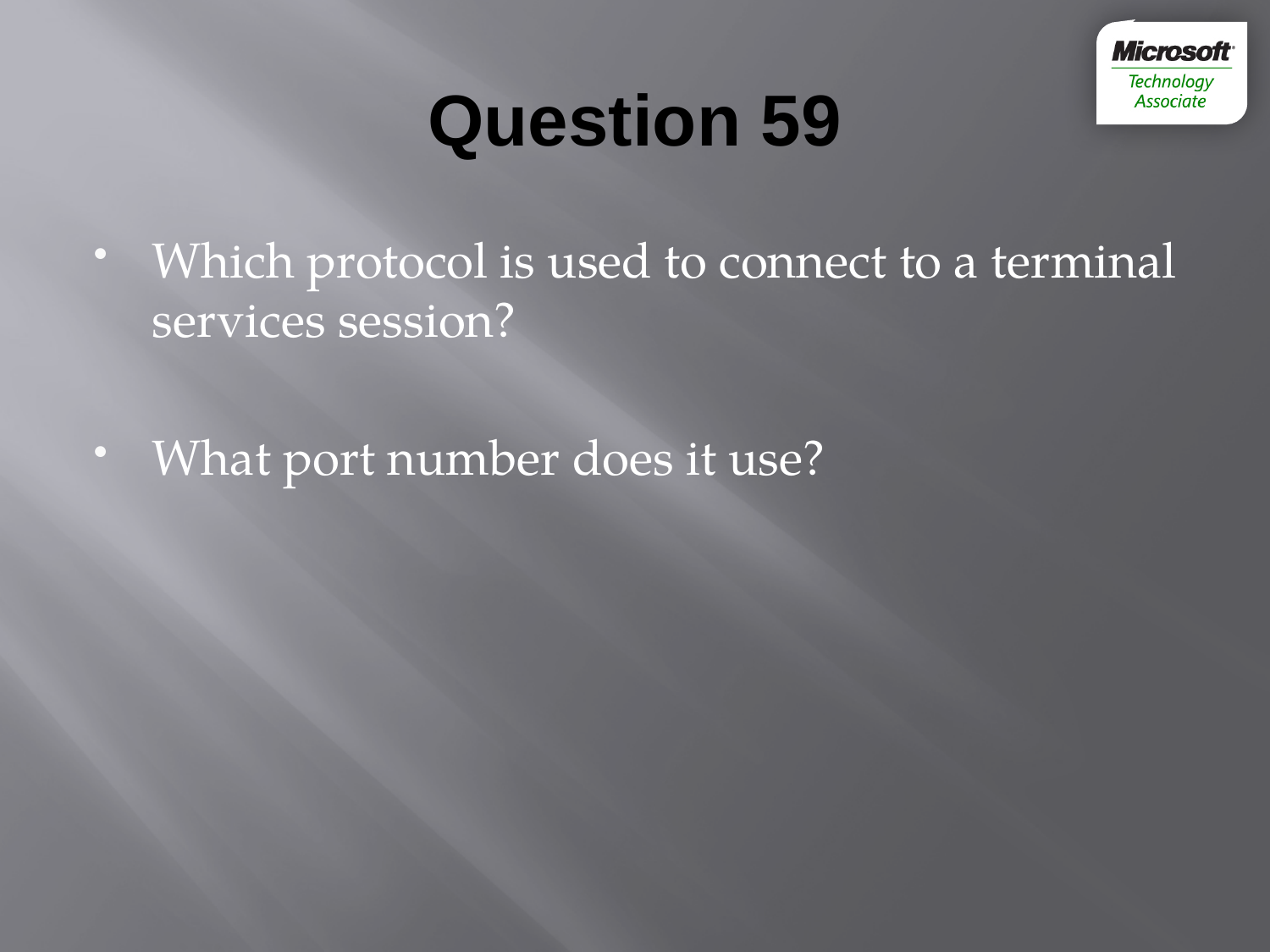

# Question 59
Which protocol is used to connect to a terminal services session?

What port number does it use?